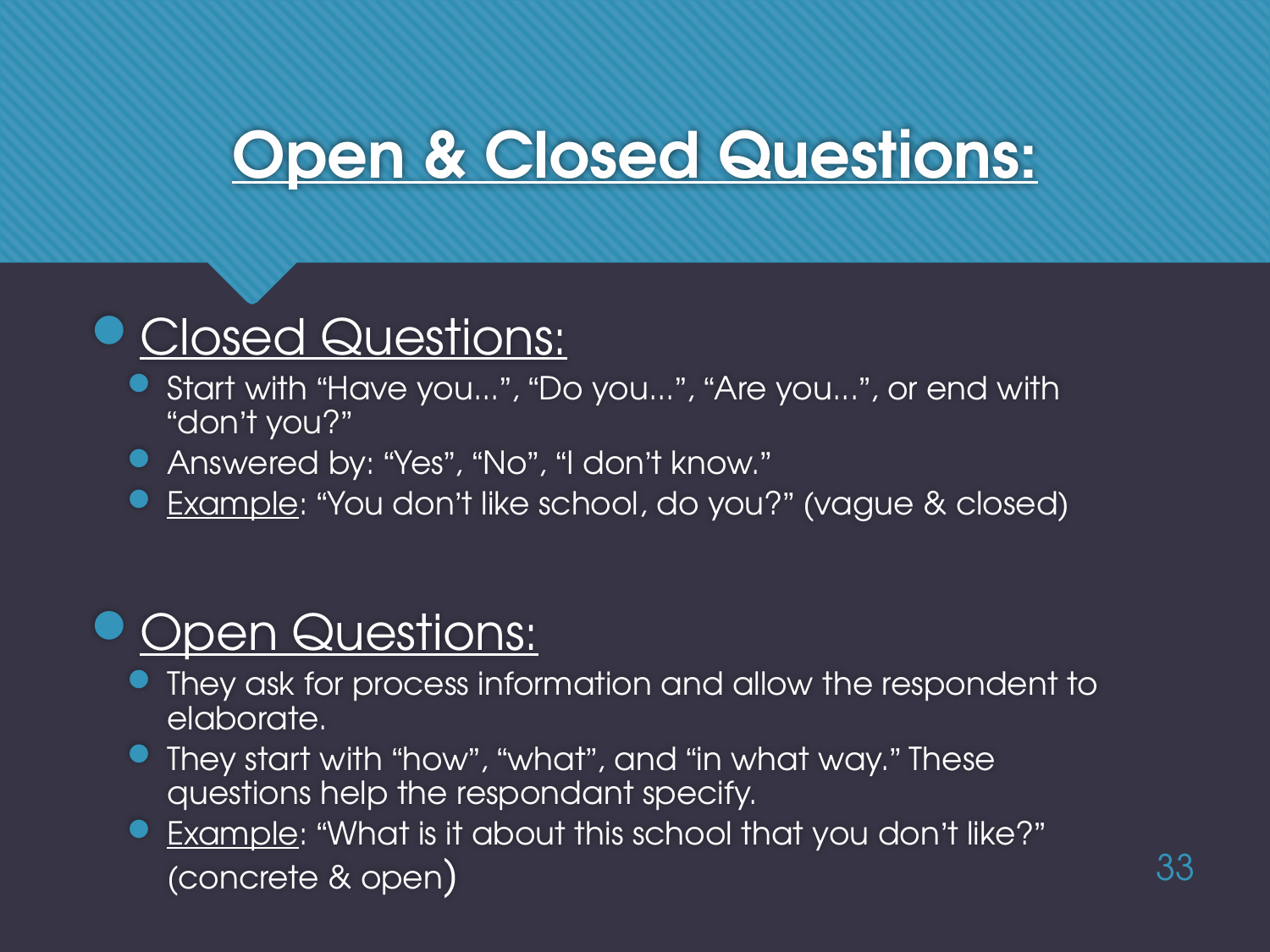

# Open & Closed Questions:
Closed Questions:
Start with “Have you...”, “Do you...”, “Are you...”, or end with “don’t you?”
Answered by: “Yes”, “No”, “I don’t know.”
Example: “You don’t like school, do you?” (vague & closed)

Open Questions:
They ask for process information and allow the respondent to elaborate.
They start with “how”, “what”, and “in what way.” These questions help the respondant specify.
Example: “What is it about this school that you don’t like?” (concrete & open)
33